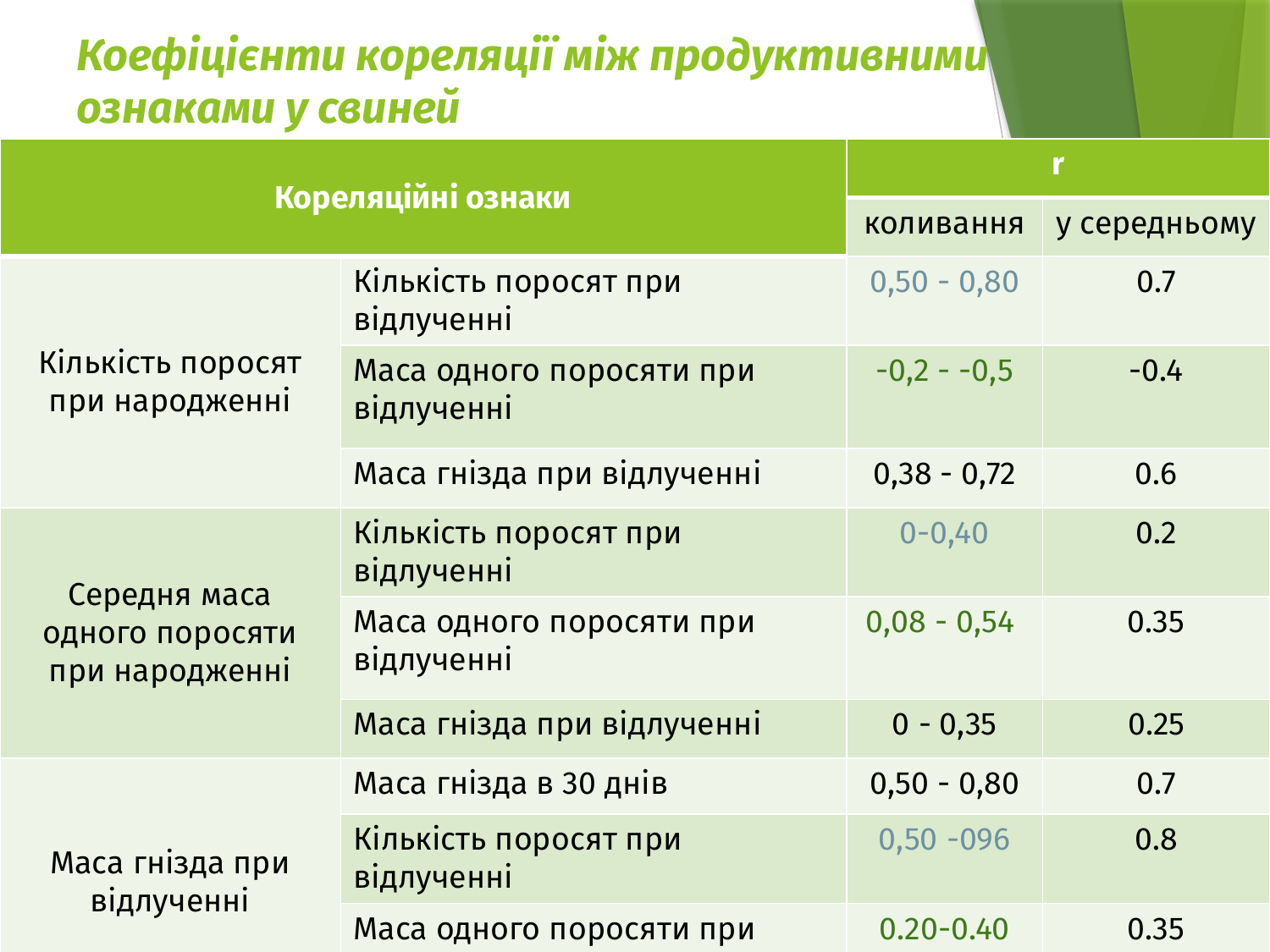

# Коефіцієнти кореляції між продуктивними ознаками у свиней
| Кореляційні ознаки |  | r |  |
| --- | --- | --- | --- |
|  |  | коливання | у середньому |
| Кількість поросят при народженні | Кількість поросят при відлученні | 0,50 - 0,80 | 0.7 |
|  | Маса одного поросяти при відлученні | -0,2 - -0,5 | -0.4 |
|  | Маса гнізда при відлученні | 0,38 - 0,72 | 0.6 |
| Середня маса одного поросяти при народженні | Кількість поросят при відлученні | 0-0,40 | 0.2 |
|  | Маса одного поросяти при відлученні | 0,08 - 0,54 | 0.35 |
|  | Маса гнізда при відлученні | 0 - 0,35 | 0.25 |
| Маса гнізда при відлученні | Маса гнізда в 30 днів | 0,50 - 0,80 | 0.7 |
|  | Кількість поросят при відлученні | 0,50 -096 | 0.8 |
|  | Маса одного поросяти при відлученні | 0.20-0.40 | 0.35 |